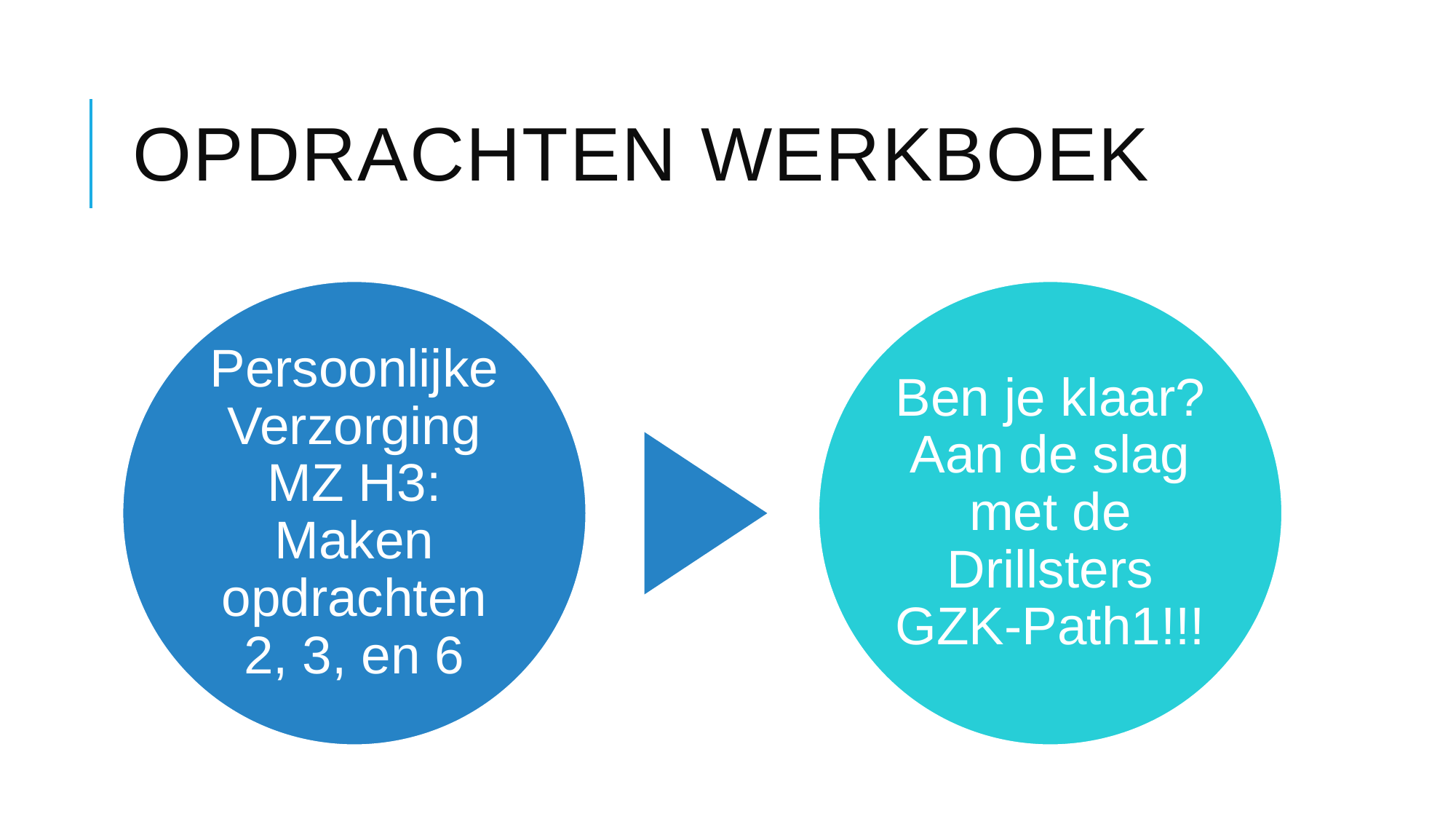

# Opdrachten werkboek
Persoonlijke Verzorging MZ H3: Maken opdrachten 2, 3, en 6
Ben je klaar? Aan de slag met de Drillsters GZK-Path1!!!